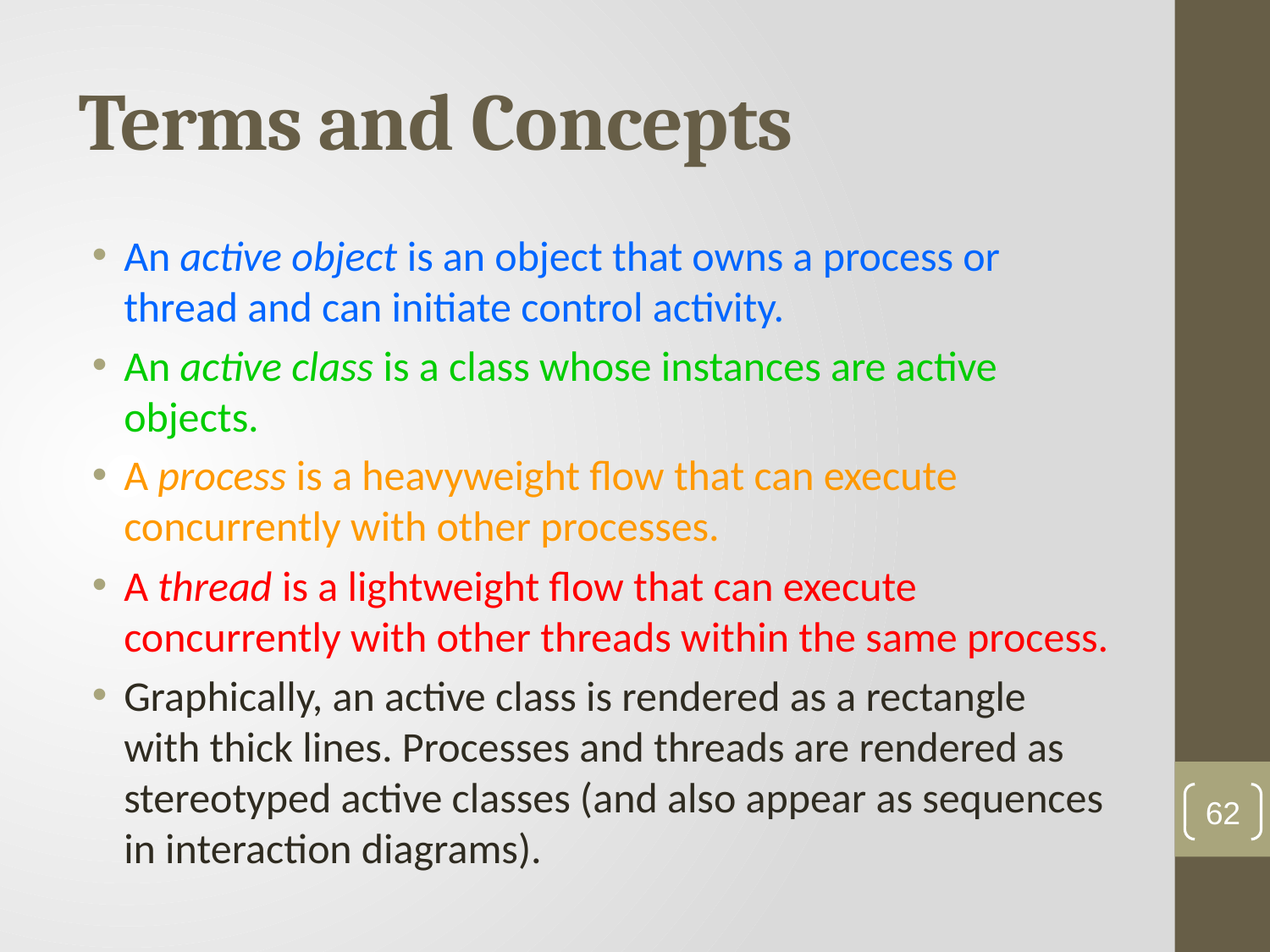

# Terms and Concepts
An active object is an object that owns a process or thread and can initiate control activity.
An active class is a class whose instances are active objects.
A process is a heavyweight flow that can execute concurrently with other processes.
A thread is a lightweight flow that can execute concurrently with other threads within the same process.
Graphically, an active class is rendered as a rectangle with thick lines. Processes and threads are rendered as stereotyped active classes (and also appear as sequences in interaction diagrams).
62